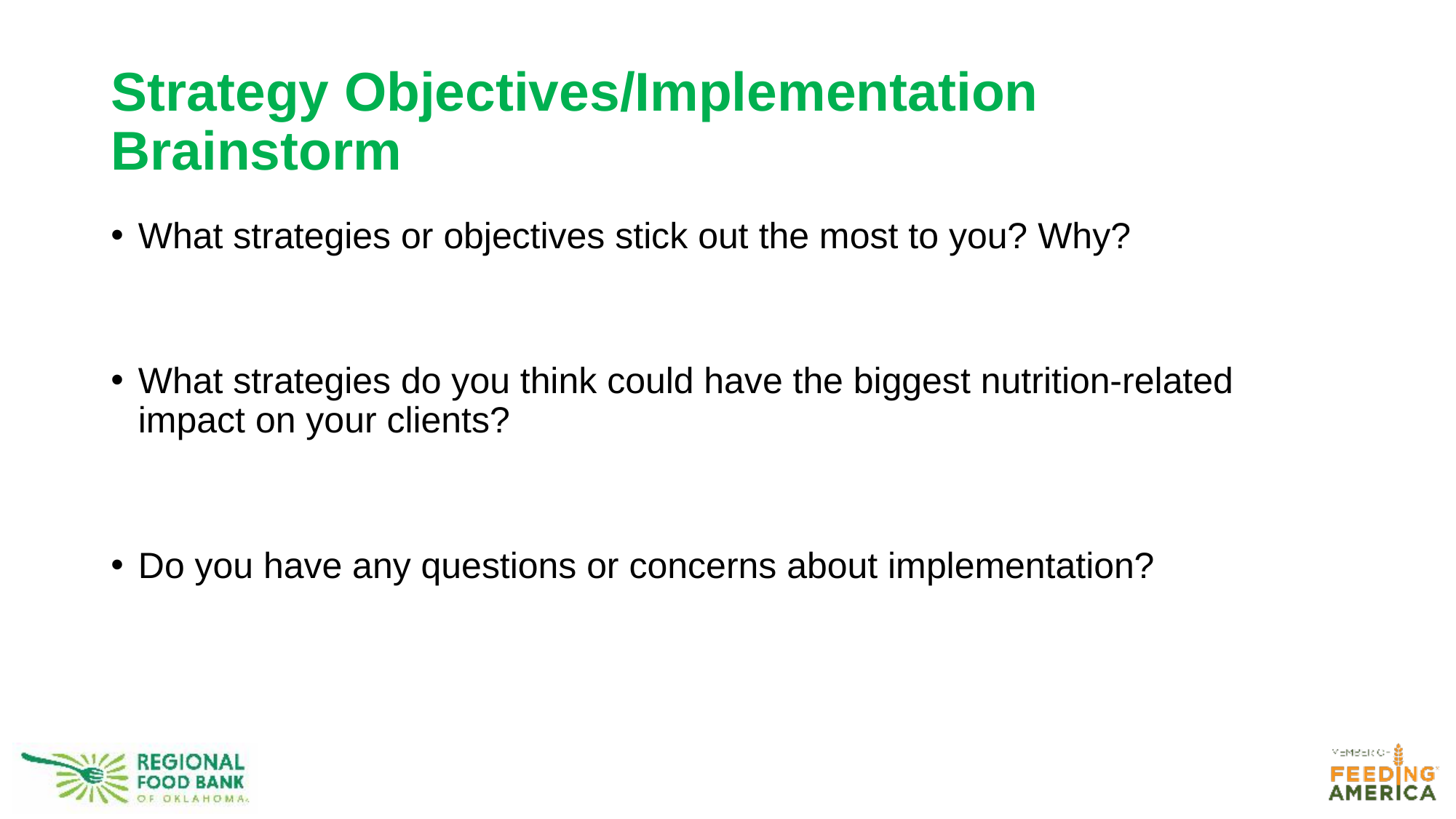

# Strategy Objectives/Implementation Brainstorm
What strategies or objectives stick out the most to you? Why?

What strategies do you think could have the biggest nutrition-related impact on your clients?

Do you have any questions or concerns about implementation?